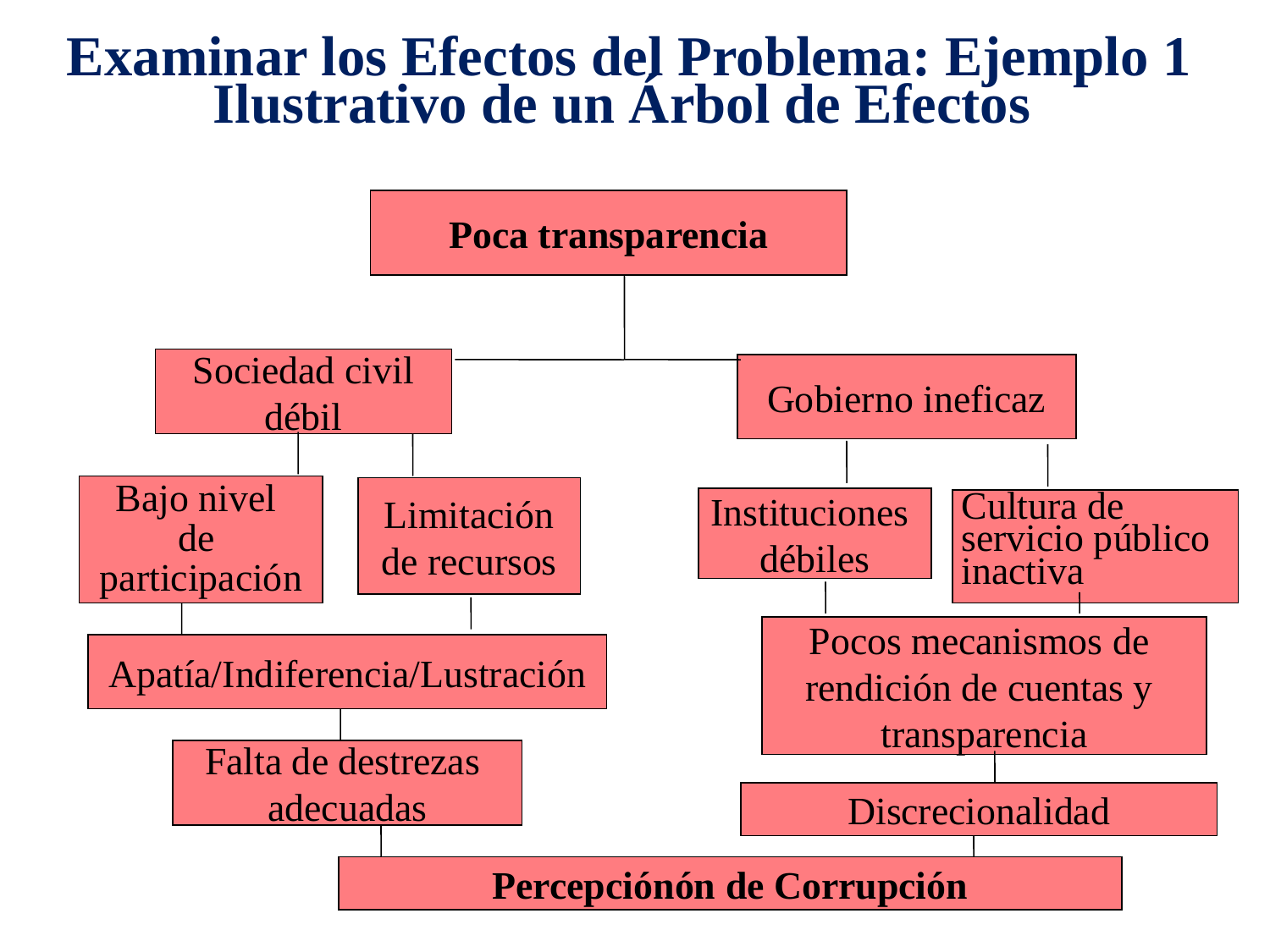

Examinar los Efectos del Problema: Ejemplo 1 Ilustrativo de un Árbol de Efectos
Poca transparencia

Sociedad civil
débil
Gobierno ineficaz

Bajo nivel
de
participación
Limitación
de recursos
Cultura de servicio público inactiva
Instituciones
débiles

Pocos mecanismos de
rendición de cuentas y
transparencia
Apatía/Indiferencia/Lustración

Falta de destrezas
adecuadas

Discrecionalidad

Percepciónón de Corrupción